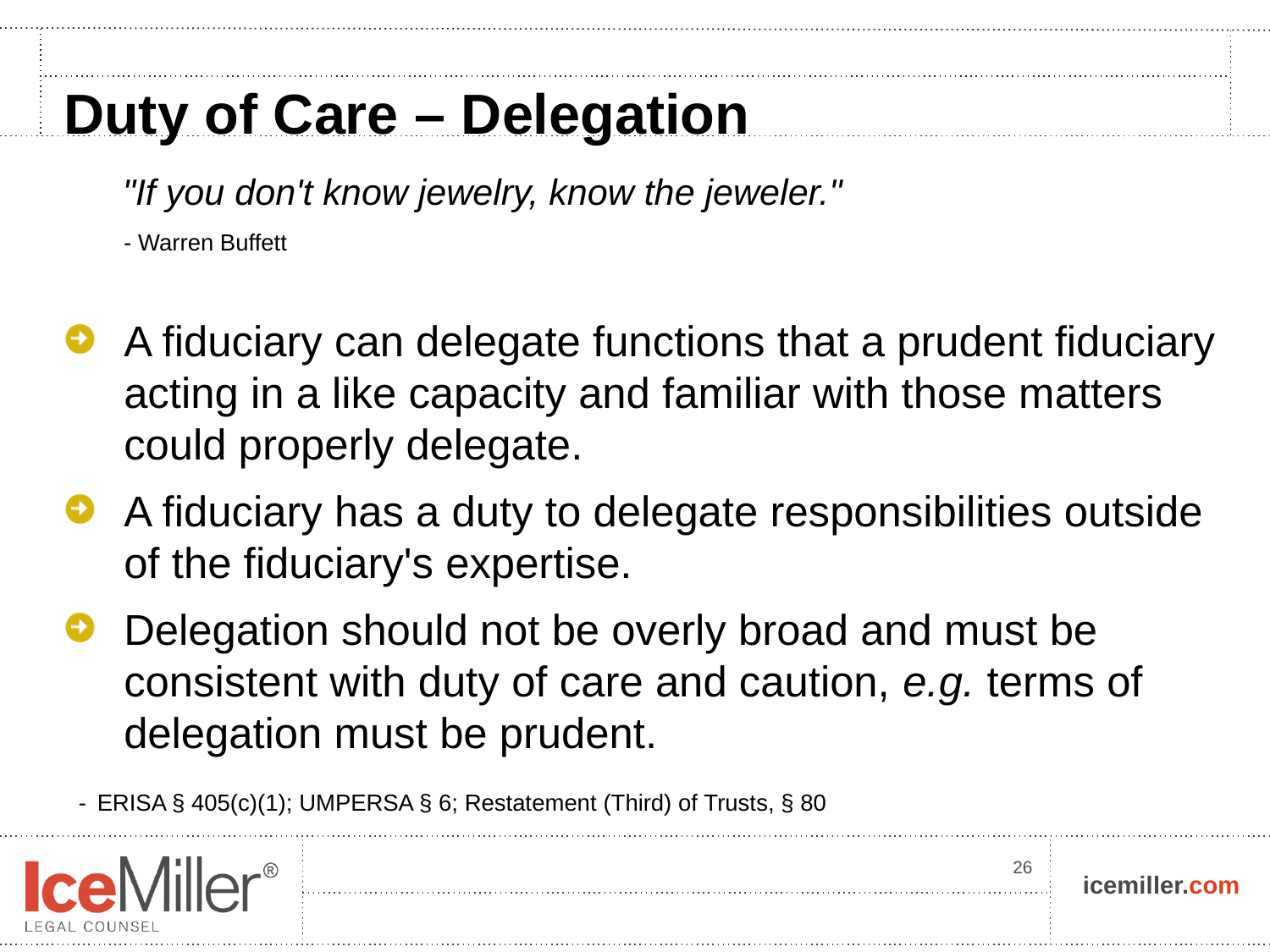

# Duty of Care – Delegation
"If you don't know jewelry, know the jeweler."
- Warren Buffett

A fiduciary can delegate functions that a prudent fiduciary acting in a like capacity and familiar with those matters could properly delegate.
A fiduciary has a duty to delegate responsibilities outside of the fiduciary's expertise.
Delegation should not be overly broad and must be consistent with duty of care and caution, e.g. terms of delegation must be prudent.
  - ERISA § 405(c)(1); UMPERSA § 6; Restatement (Third) of Trusts, § 80

26